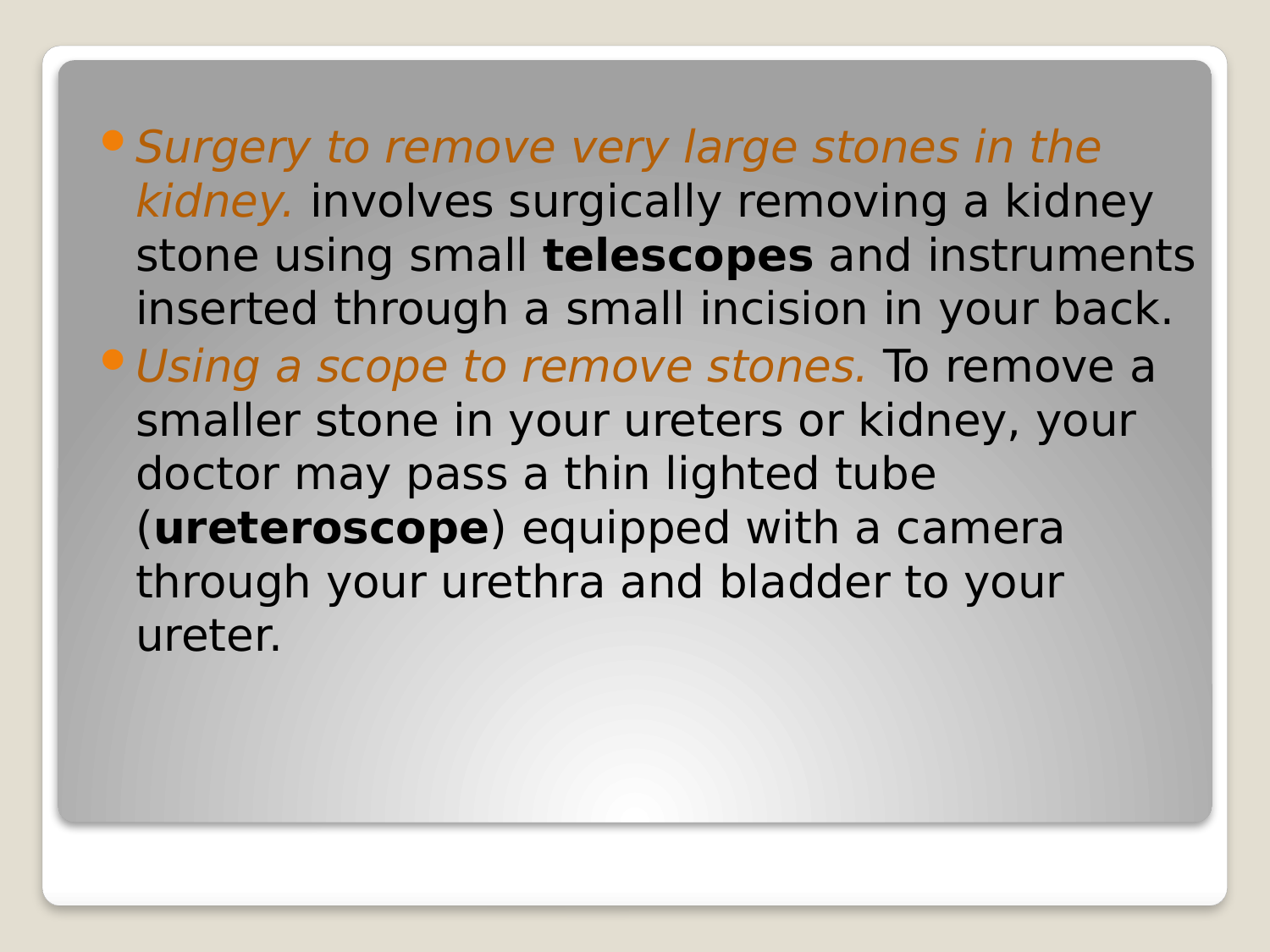

Surgery to remove very large stones in the kidney. involves surgically removing a kidney stone using small telescopes and instruments inserted through a small incision in your back.
Using a scope to remove stones. To remove a smaller stone in your ureters or kidney, your doctor may pass a thin lighted tube (ureteroscope) equipped with a camera through your urethra and bladder to your ureter.
#